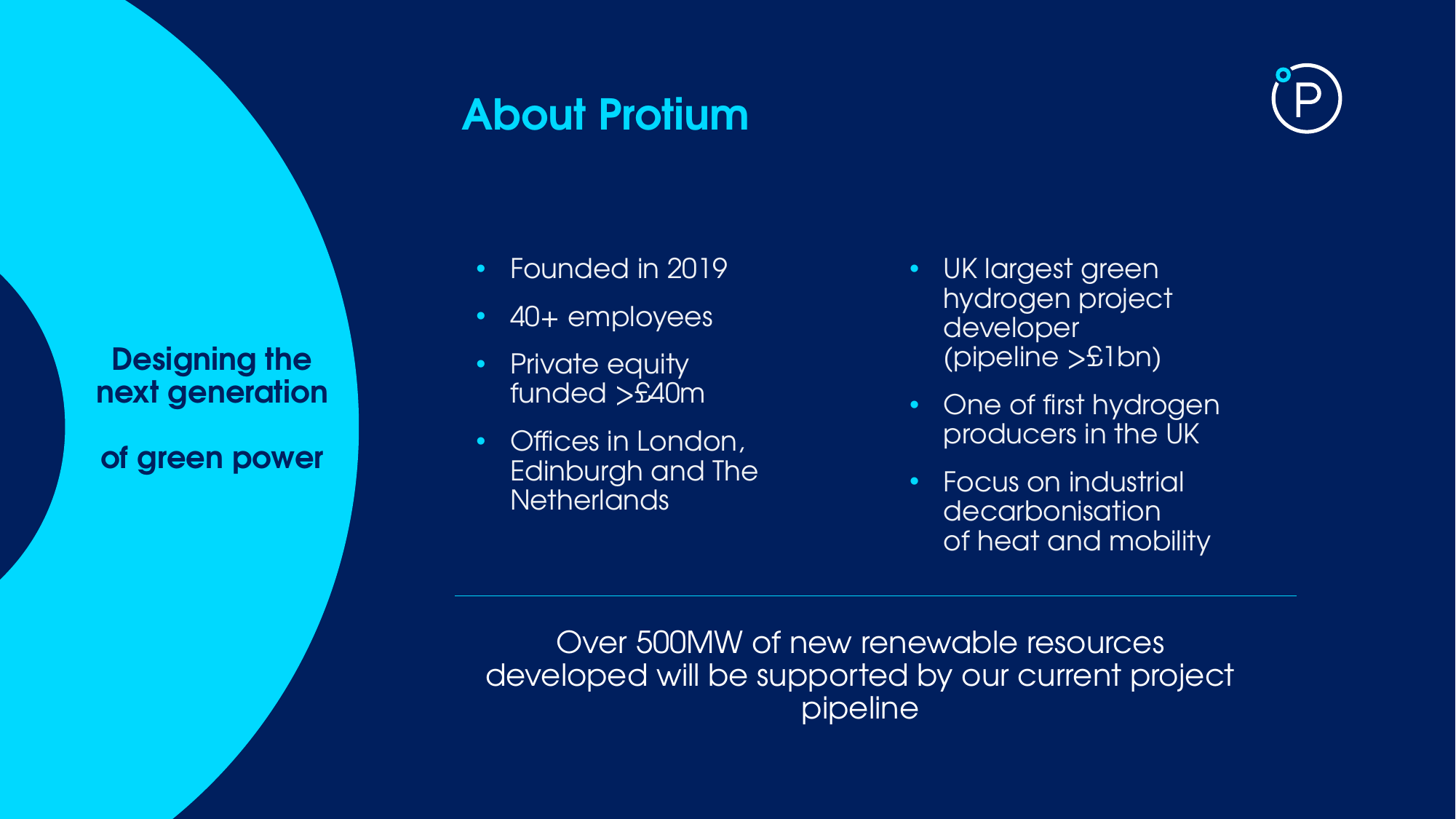

About Protium
Founded in 2019
40+ employees
Private equity funded >£40m
Offices in London, Edinburgh and The Netherlands

UK largest green hydrogen project developer
(pipeline >£1bn)
One of first hydrogen producers in the UK
Focus on industrial decarbonisation
of heat and mobility

Designing the next generation
of green power
Over 500MW of new renewable resources developed will be supported by our current project pipeline